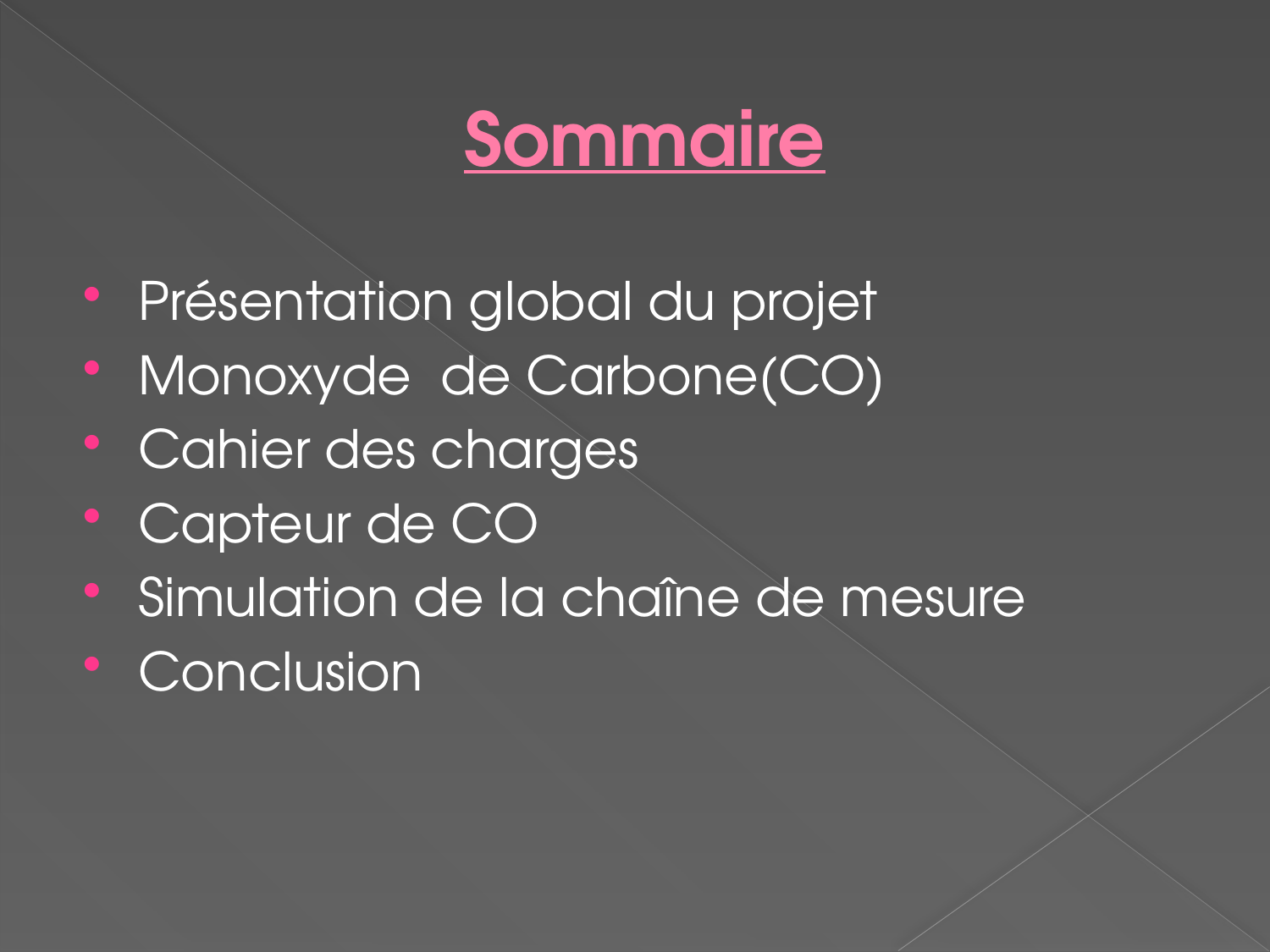

# Sommaire
Présentation global du projet
Monoxyde  de Carbone(CO)
Cahier des charges
Capteur de CO
Simulation de la chaîne de mesure
Conclusion